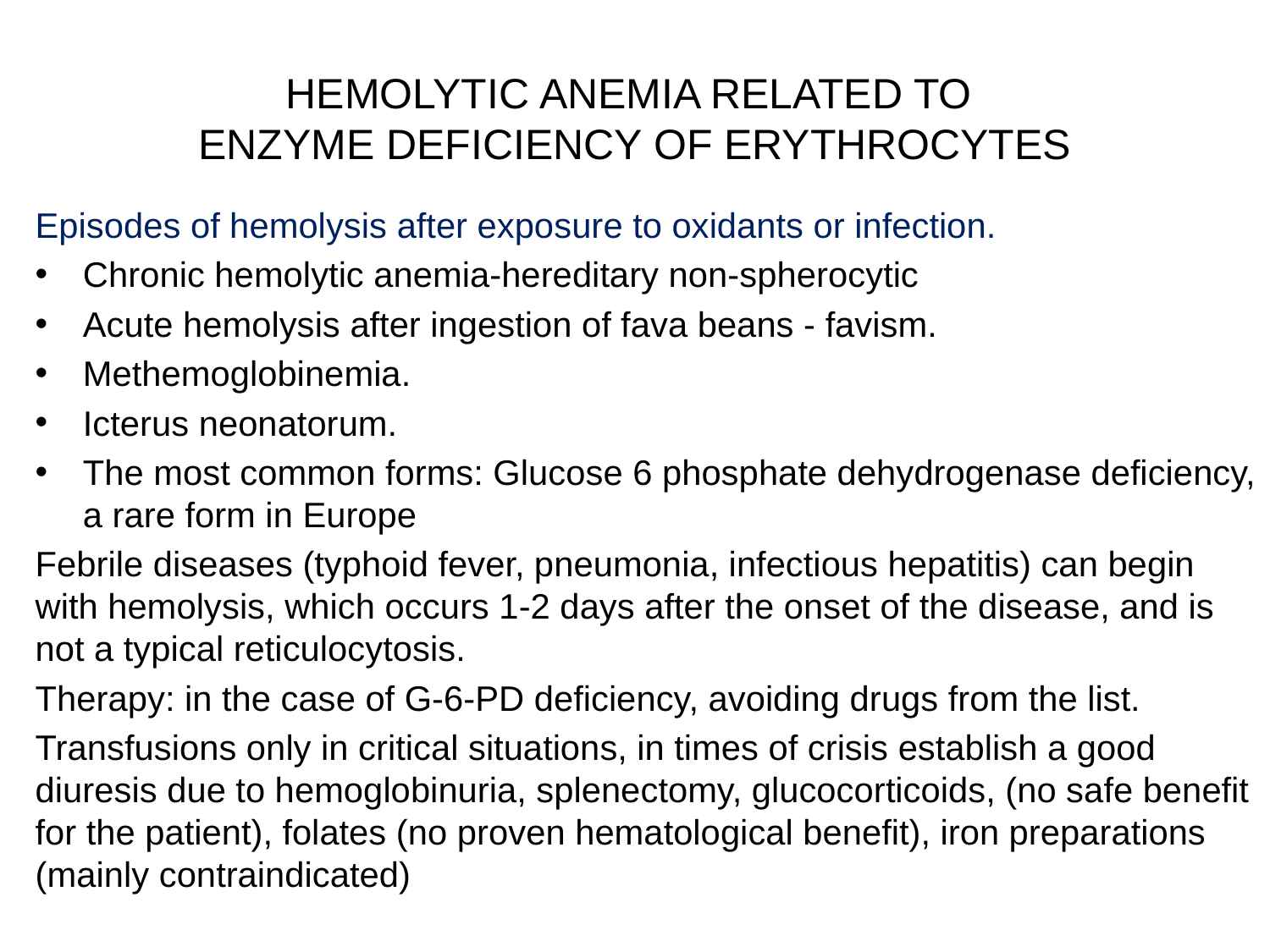

# HEMOLYTIC ANEMIA RELATED TO ENZYME DEFICIENCY OF ERYTHROCYTES
Episodes of hemolysis after exposure to oxidants or infection.
Chronic hemolytic anemia-hereditary non-spherocytic
Acute hemolysis after ingestion of fava beans - favism.
Methemoglobinemia.
Icterus neonatorum.
The most common forms: Glucose 6 phosphate dehydrogenase deficiency, a rare form in Europe
Febrile diseases (typhoid fever, pneumonia, infectious hepatitis) can begin with hemolysis, which occurs 1-2 days after the onset of the disease, and is not a typical reticulocytosis.
Therapy: in the case of G-6-PD deficiency, avoiding drugs from the list.
Transfusions only in critical situations, in times of crisis establish a good diuresis due to hemoglobinuria, splenectomy, glucocorticoids, (no safe benefit for the patient), folates (no proven hematological benefit), iron preparations (mainly contraindicated)